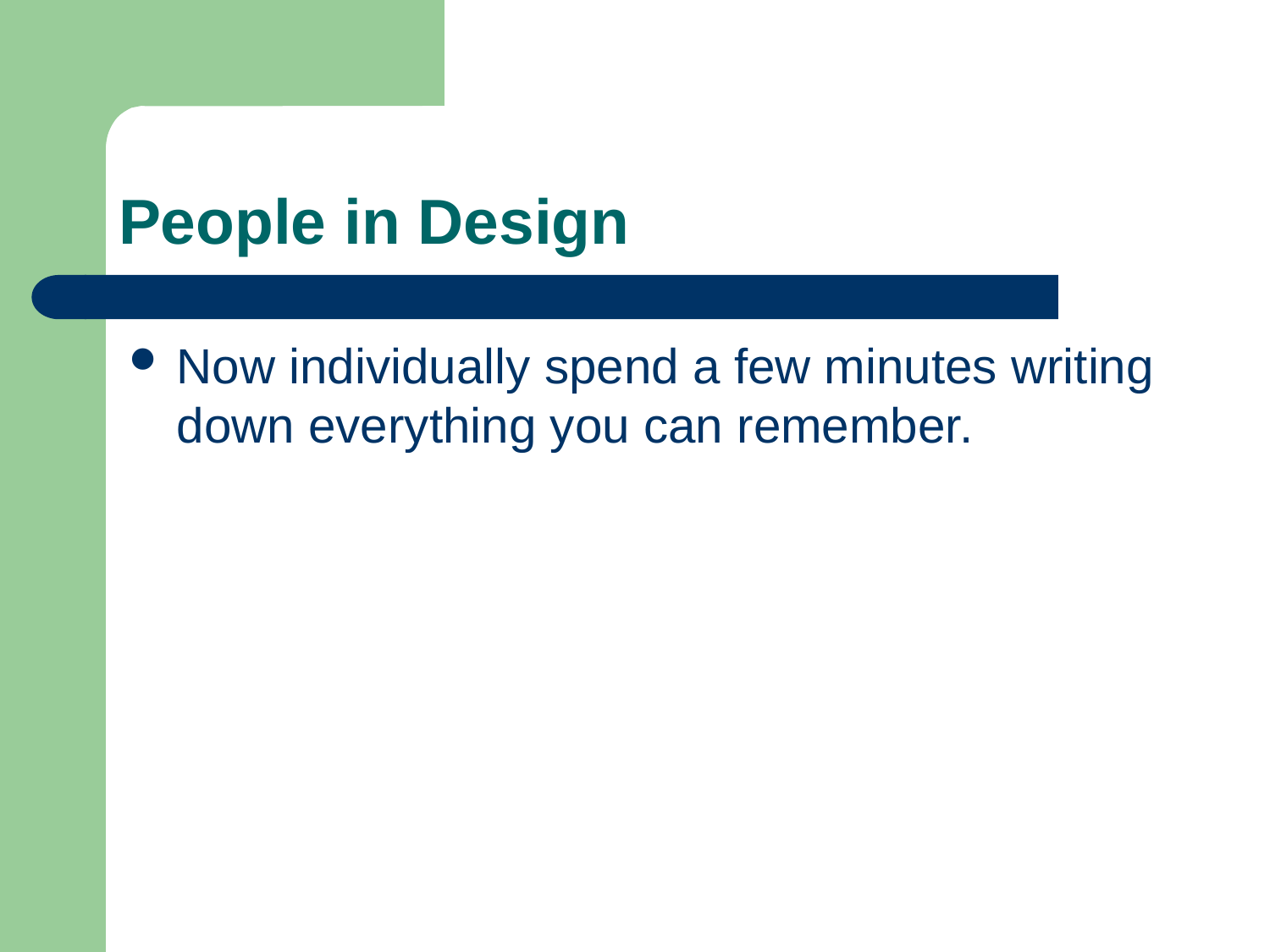

# People in Design
Now individually spend a few minutes writing down everything you can remember.